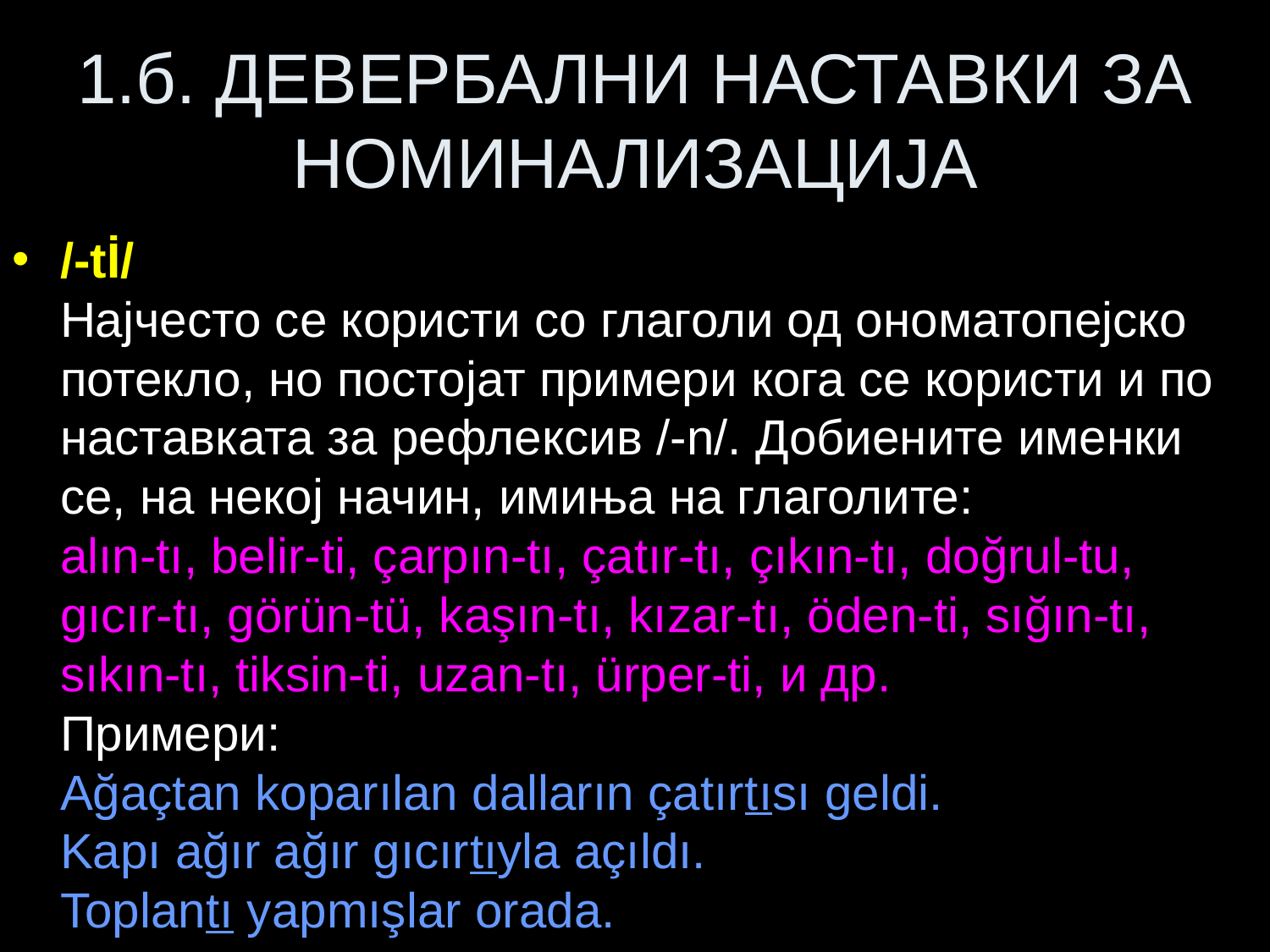

# 1.б. ДЕВЕРБАЛНИ НАСТАВКИ ЗА НОМИНАЛИЗАЦИЈА
/-tİ/
Најчесто се користи со глаголи од ономатопејско потекло, но постојат примери кога се користи и по наставката за рефлексив /-n/. Добиените именки се, на некој начин, имиња на глаголите:
alın-tı, belir-ti, çarpın-tı, çatır-tı, çıkın-tı, doğrul-tu, gıcır-tı, görün-tü, kaşın-tı, kızar-tı, öden-ti, sığın-tı, sıkın-tı, tiksin-ti, uzan-tı, ürper-ti, и др.
Примери:
Ağaçtan koparılan dalların çatırtısı geldi.
Kapı ağır ağır gıcırtıyla açıldı.
Toplantı yapmışlar orada.